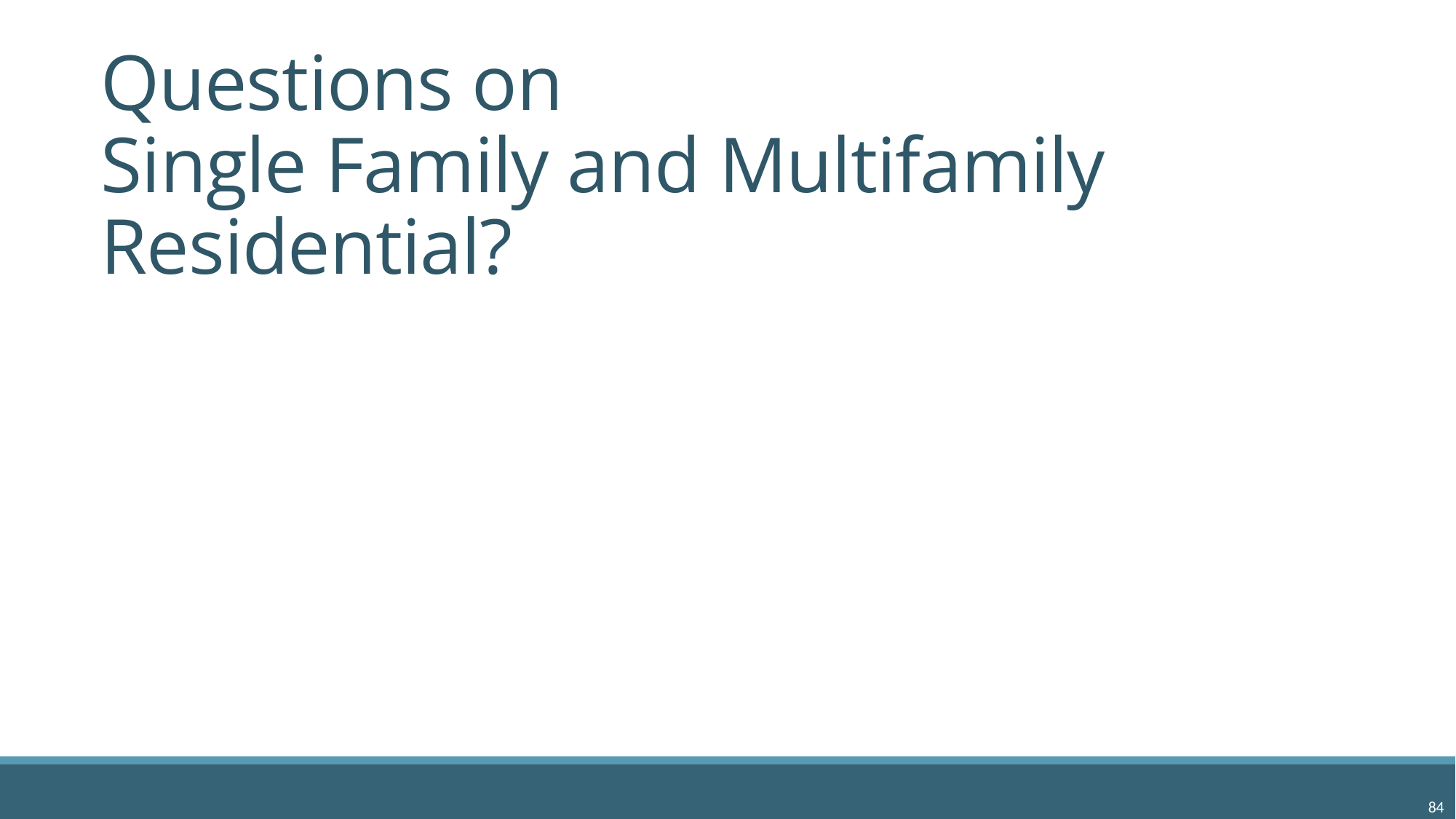

# Questions on Single Family and Multifamily Residential?

84